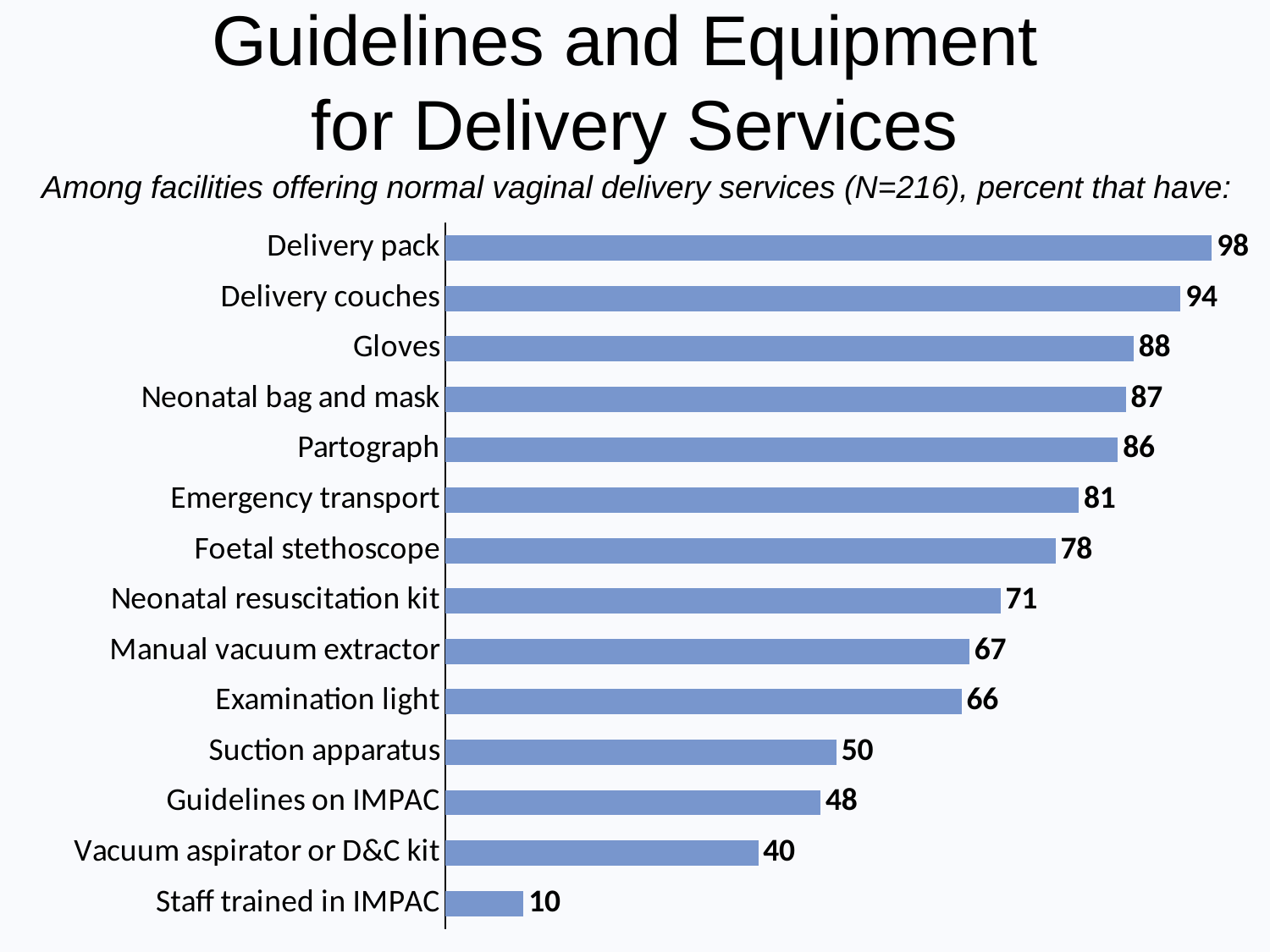

# Guidelines and Equipment for Delivery Services
Among facilities offering normal vaginal delivery services (N=216), percent that have:

### Chart

| Category | Column2 |
|---|---|
| Staff trained in IMPAC | 10.0 |
| Vacuum aspirator or D&C kit | 40.0 |
| Guidelines on IMPAC | 48.0 |
| Suction apparatus | 50.0 |
| Examination light | 66.0 |
| Manual vacuum extractor | 67.0 |
| Neonatal resuscitation kit | 71.0 |
| Foetal stethoscope | 78.0 |
| Emergency transport | 81.0 |
| Partograph | 86.0 |
| Neonatal bag and mask | 87.0 |
| Gloves | 88.0 |
| Delivery couches | 94.0 |
| Delivery pack | 98.0 |